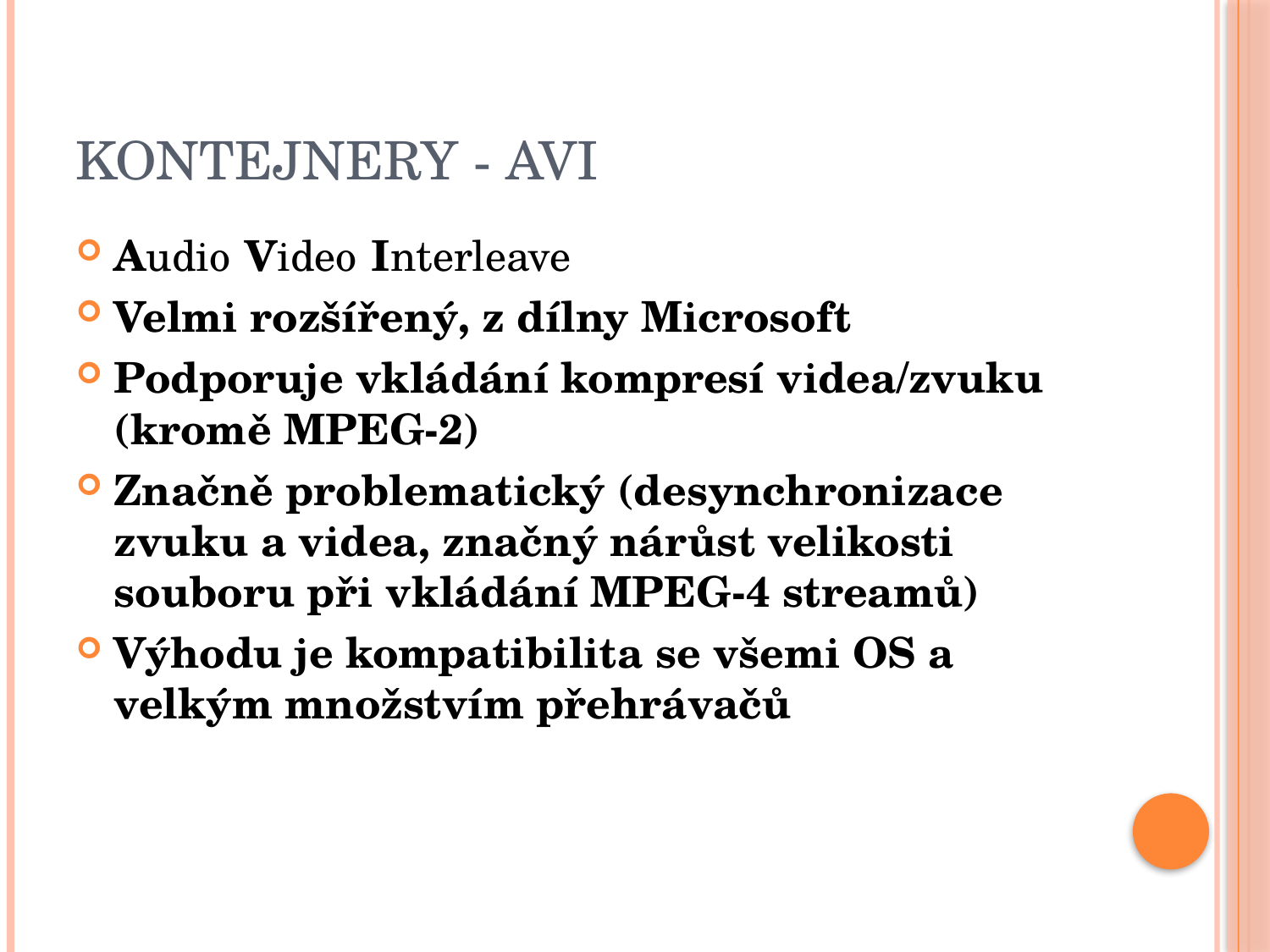

# Kontejnery - AVI
Audio Video Interleave
Velmi rozšířený, z dílny Microsoft
Podporuje vkládání kompresí videa/zvuku (kromě MPEG-2)
Značně problematický (desynchronizace zvuku a videa, značný nárůst velikosti souboru při vkládání MPEG-4 streamů)
Výhodu je kompatibilita se všemi OS a velkým množstvím přehrávačů